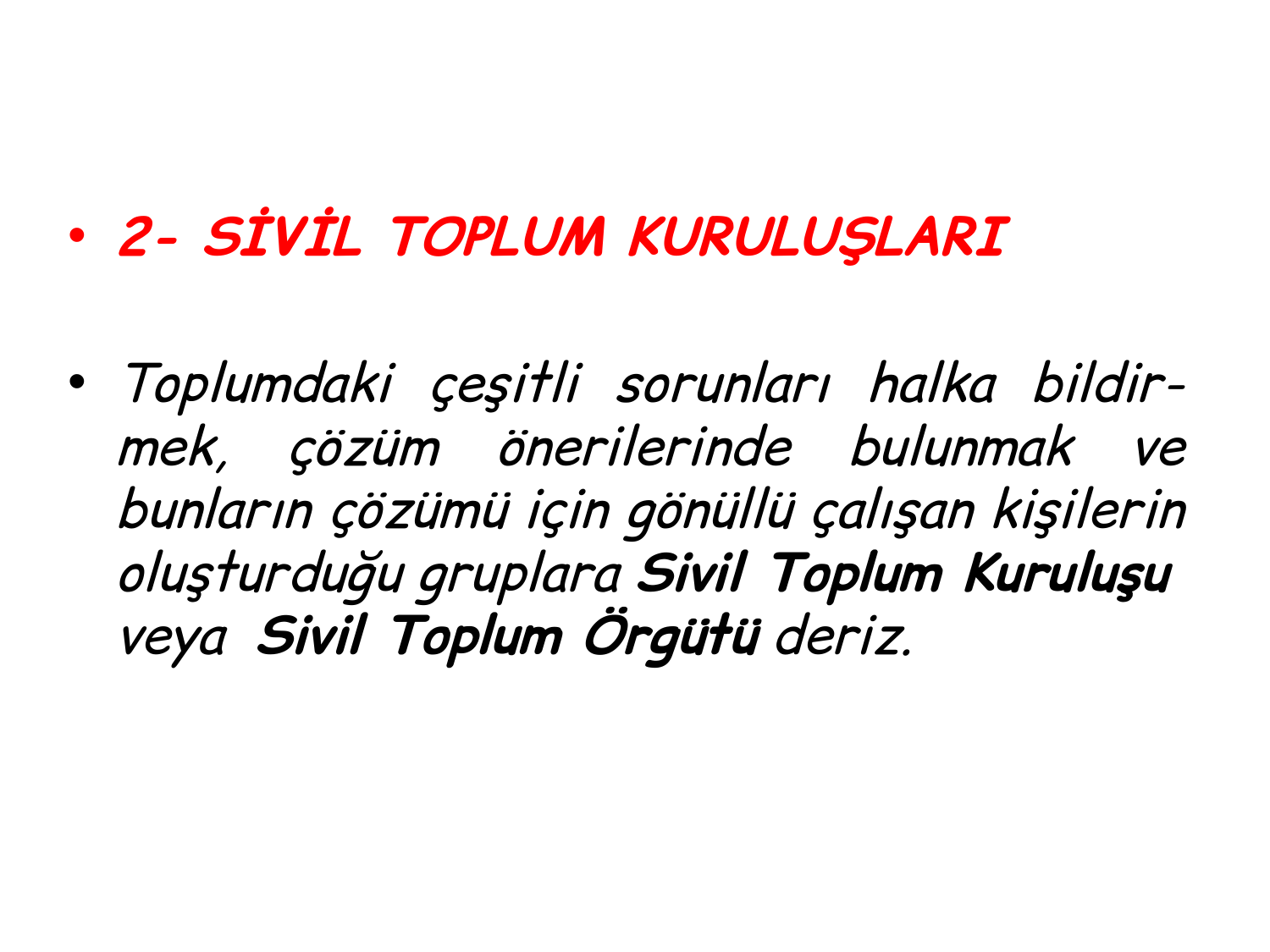

2- SİVİL TOPLUM KURULUŞLARI

Toplumdaki çeşitli sorunları halka bildir-mek, çözüm önerilerinde bulunmak ve bunların çözümü için gönüllü çalışan kişilerin oluşturduğu gruplara Sivil Toplum Kuruluşu  veya  Sivil Toplum Örgütü deriz.